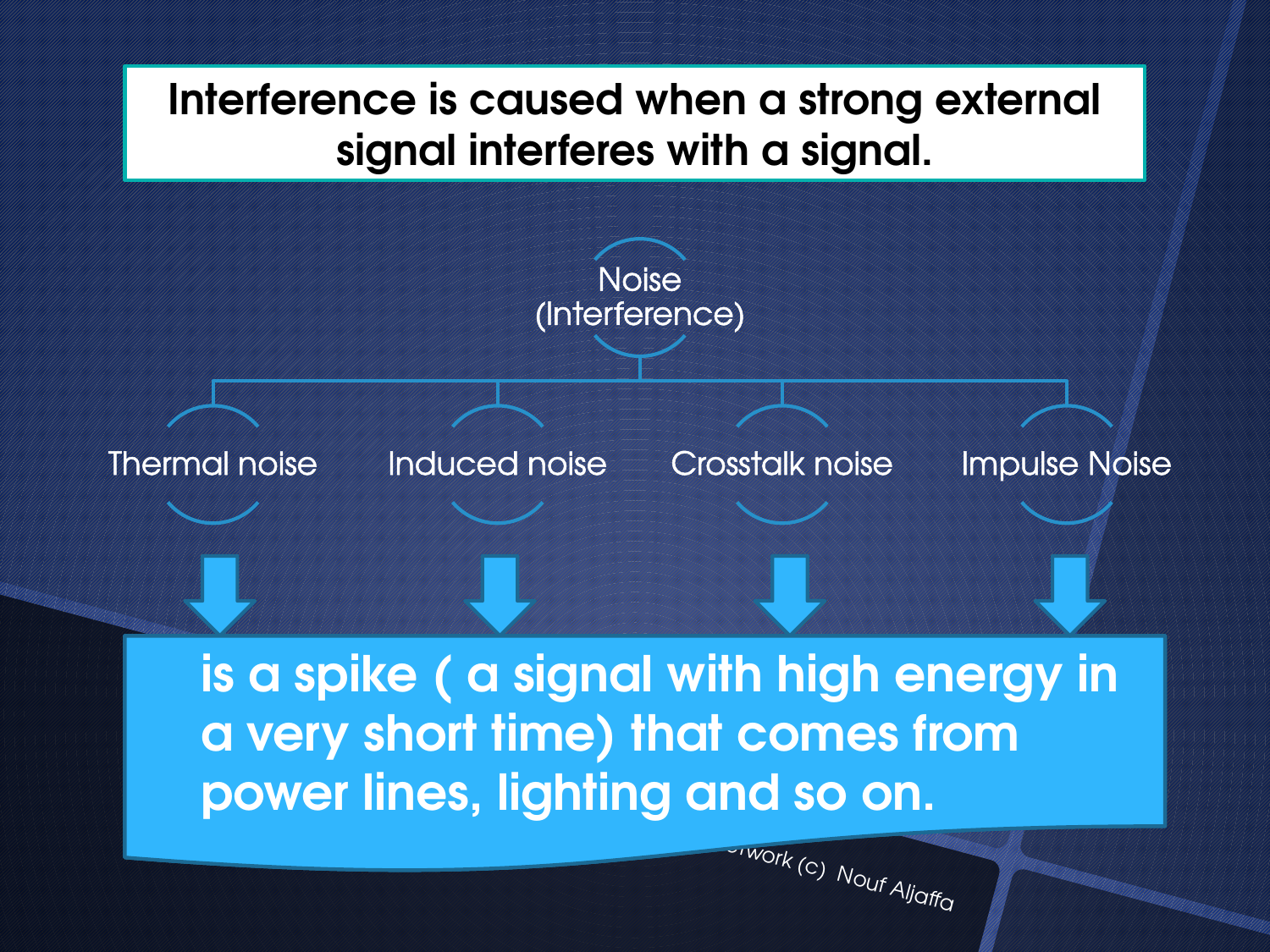

Noise (Interference)
Thermal noise
Induced noise
Crosstalk noise
Impulse Noise
Interference is caused when a strong external signal interferes with a signal.

is the random motion of electrons in a wire which creates an extra signal not originally sent by the transmitter
 Comes from sources such as motors and appliances

 Is the effect of one wire on the other

 Is the effect of one wire on the other

is a spike ( a signal with high energy in a very short time) that comes from power lines, lighting and so on.
59
Introduction to Network (c)  Nouf Aljaffan